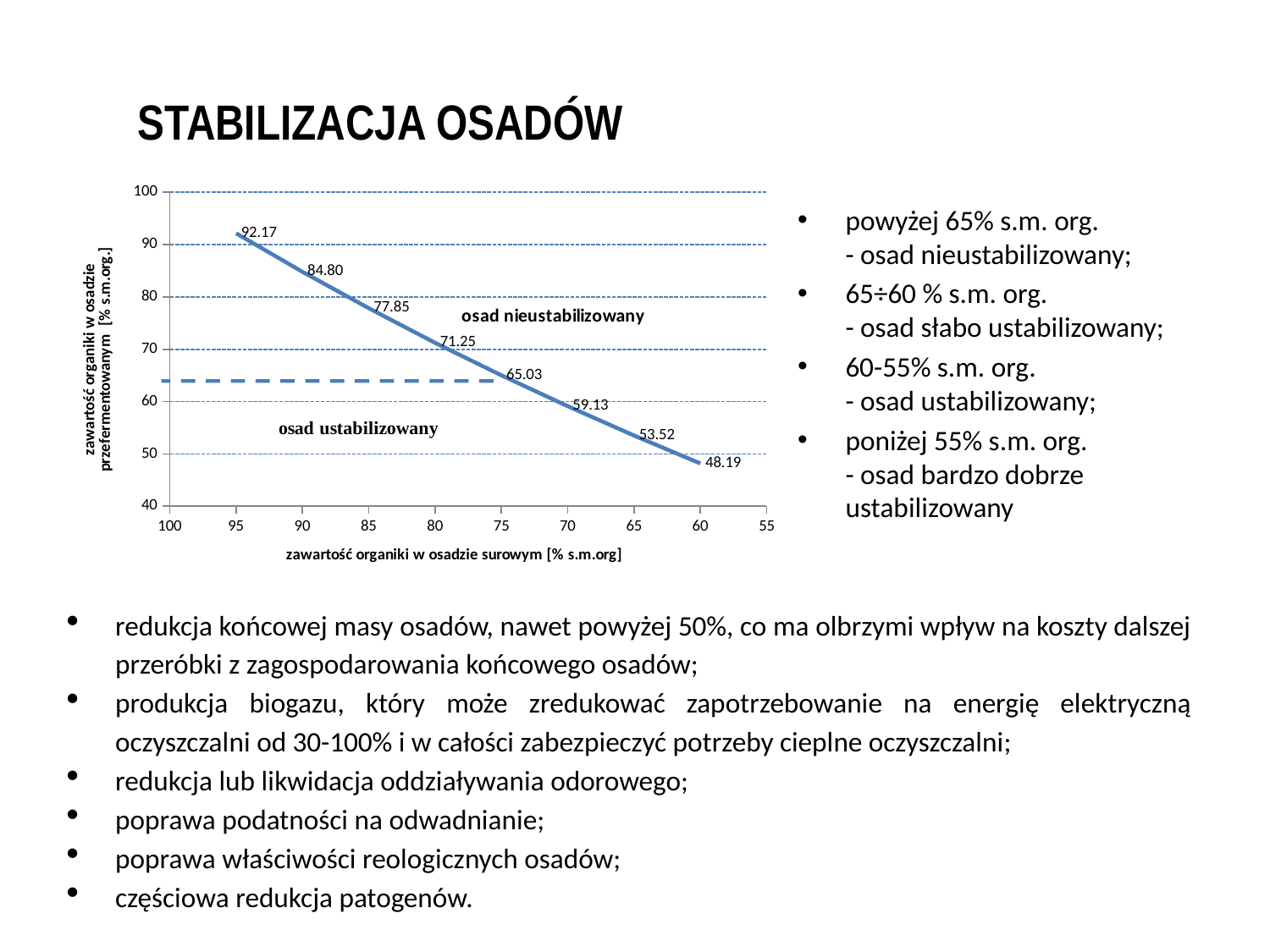

# STABILIZACJA OSADÓW

### Chart

| Category |  |
|---|---|
| 100 | None |
| 95 | 92.16999999999999 |
| 90 | 84.8 |
| 85 | 77.85 |
| 80 | 71.25 |
| 75 | 65.03 |
| 70 | 59.13 |
| 65 | 53.52 |
| 60 | 48.19000000000001 |
| 55 | None |
powyżej 65% s.m. org.
- osad nieustabilizowany;
65÷60 % s.m. org.
- osad słabo ustabilizowany;
60-55% s.m. org.
- osad ustabilizowany;
poniżej 55% s.m. org.
- osad bardzo dobrze ustabilizowany
redukcja końcowej masy osadów, nawet powyżej 50%, co ma olbrzymi wpływ na koszty dalszej przeróbki z zagospodarowania końcowego osadów;
produkcja biogazu, który może zredukować zapotrzebowanie na energię elektryczną oczyszczalni od 30-100% i w całości zabezpieczyć potrzeby cieplne oczyszczalni;
redukcja lub likwidacja oddziaływania odorowego;
poprawa podatności na odwadnianie;
poprawa właściwości reologicznych osadów;
częściowa redukcja patogenów.